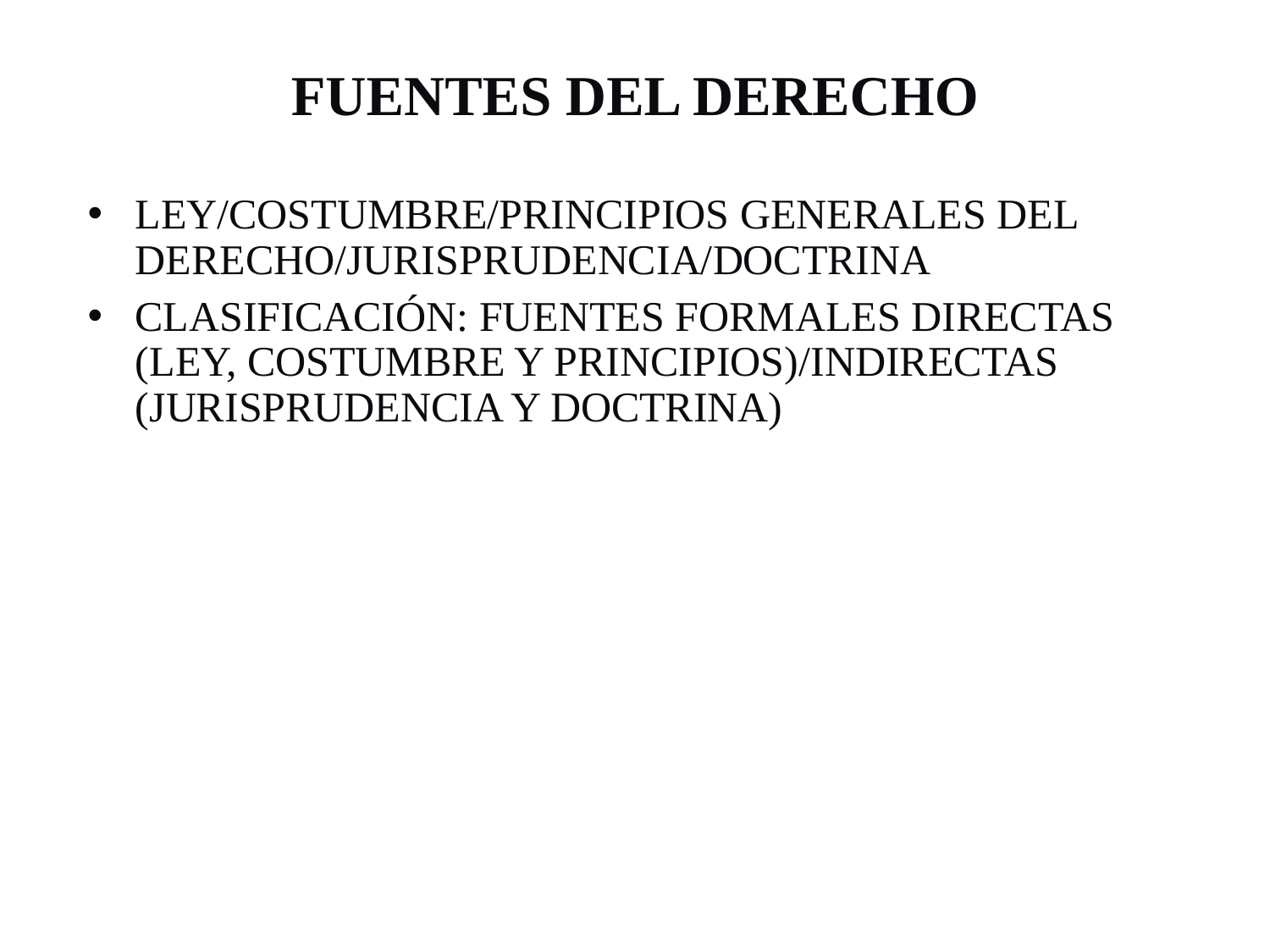

FUENTES DEL DERECHO
LEY/COSTUMBRE/PRINCIPIOS GENERALES DEL DERECHO/JURISPRUDENCIA/DOCTRINA
CLASIFICACIÓN: FUENTES FORMALES DIRECTAS (LEY, COSTUMBRE Y PRINCIPIOS)/INDIRECTAS (JURISPRUDENCIA Y DOCTRINA)